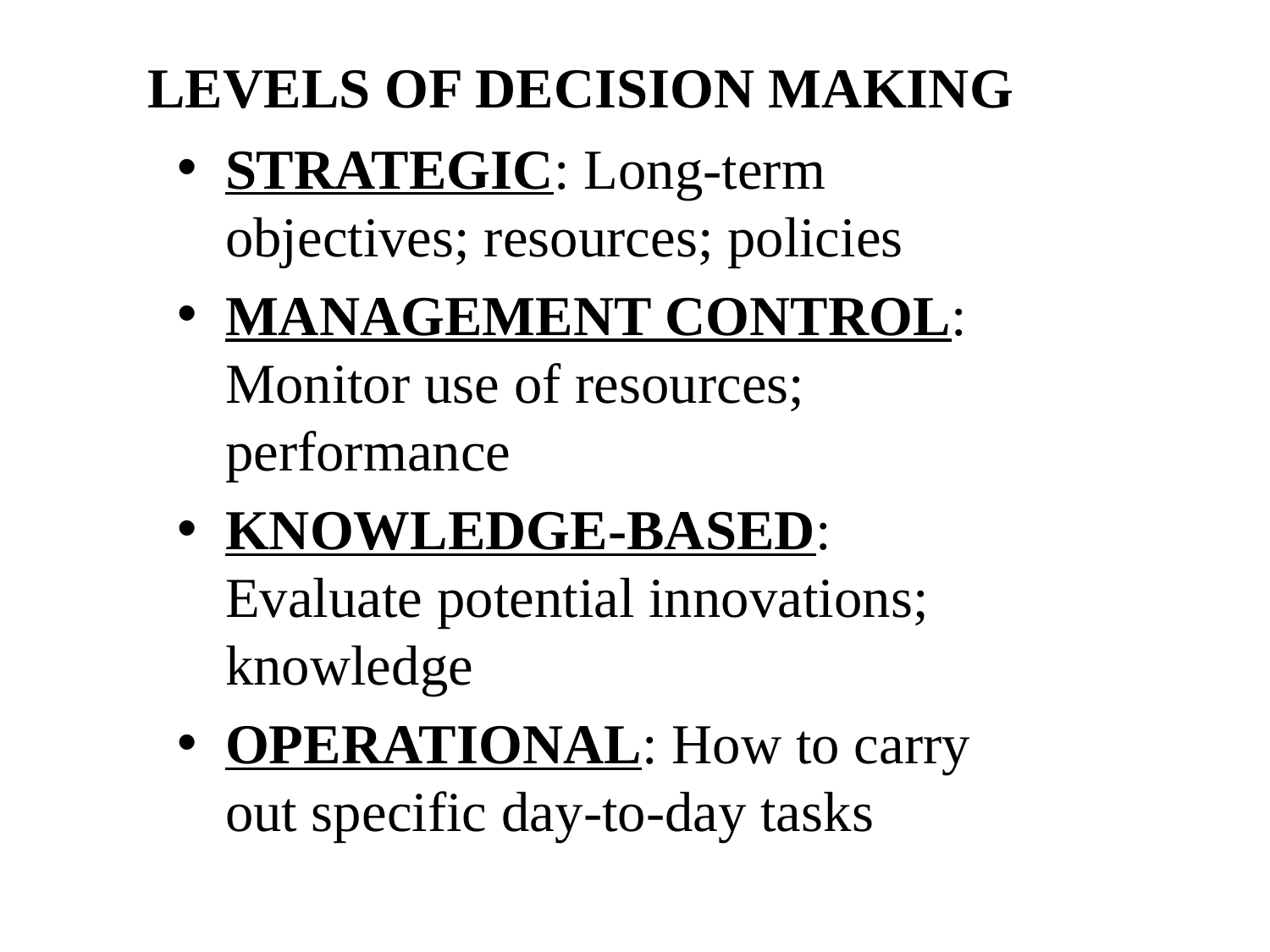

# LEVELS OF DECISION MAKING
STRATEGIC: Long-term objectives; resources; policies
MANAGEMENT CONTROL: Monitor use of resources; performance
KNOWLEDGE-BASED: Evaluate potential innovations; knowledge
OPERATIONAL: How to carry out specific day-to-day tasks